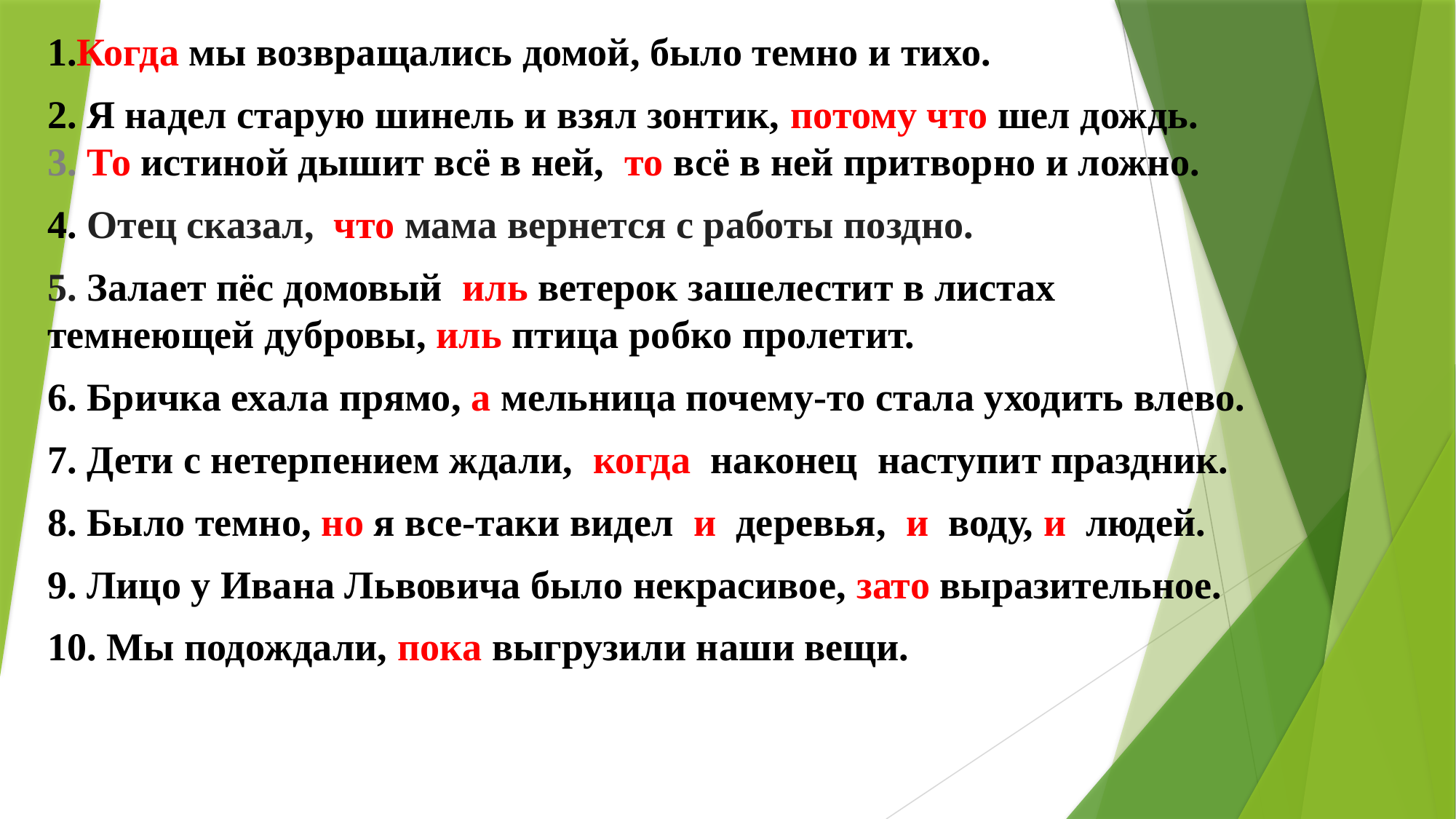

1.Когда мы возвращались домой, было темно и тихо.
2. Я надел старую шинель и взял зонтик, потому что шел дождь.
3. То истиной дышит всё в ней,  то всё в ней притворно и ложно.
4. Отец сказал,  что мама вернется с работы поздно.
5. Залает пёс домовый  иль ветерок зашелестит в листах темнеющей дубровы, иль птица робко пролетит.
6. Бричка ехала прямо, а мельница почему-то стала уходить влево.
7. Дети с нетерпением ждали,  когда  наконец  наступит праздник.
8. Было темно, но я все-таки видел  и  деревья,  и  воду, и  людей.
9. Лицо у Ивана Львовича было некрасивое, зато выразительное.
10. Мы подождали, пока выгрузили наши вещи.